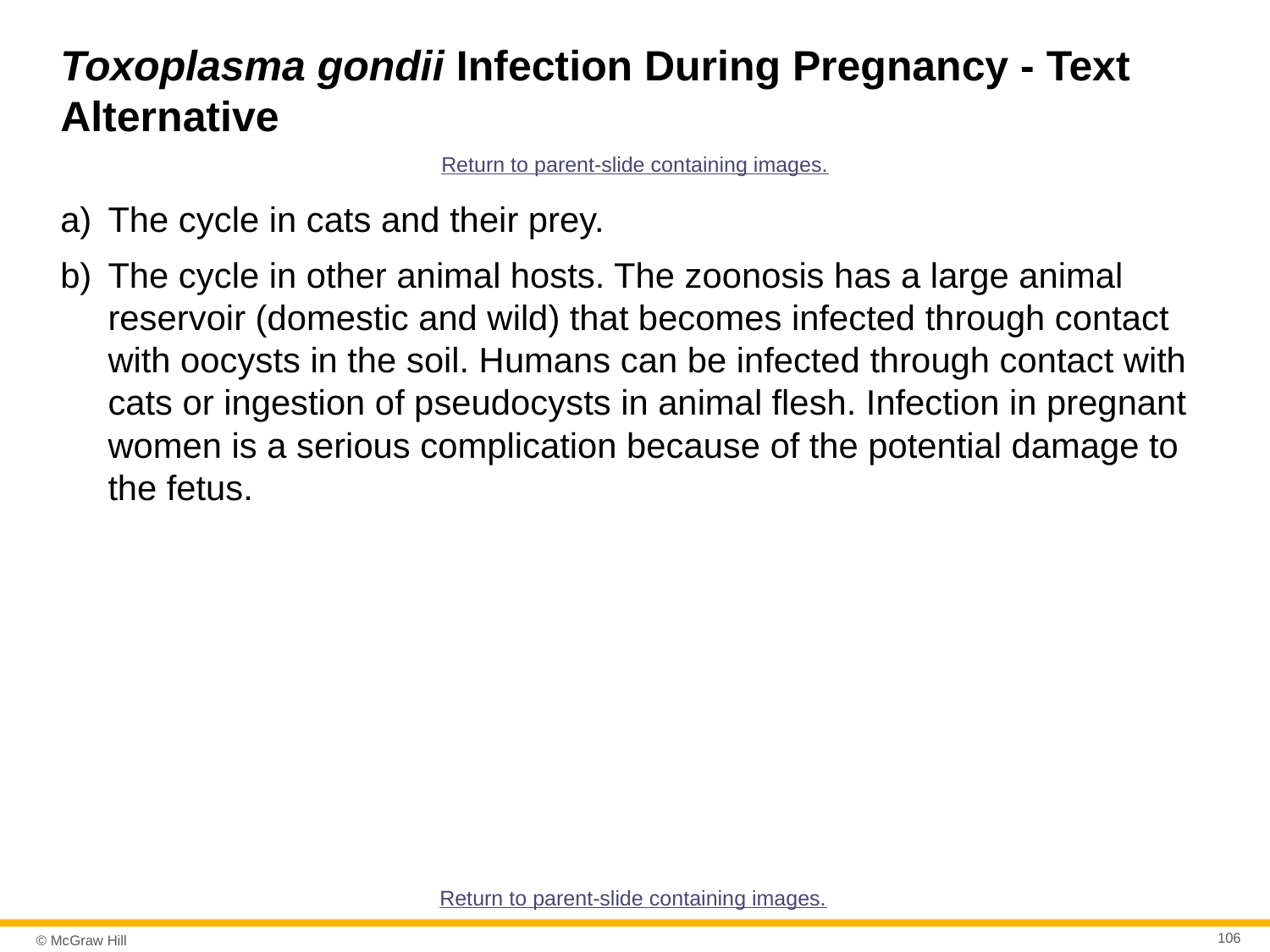

# Toxoplasma gondii Infection During Pregnancy - Text Alternative
Return to parent-slide containing images.
The cycle in cats and their prey.
The cycle in other animal hosts. The zoonosis has a large animal reservoir (domestic and wild) that becomes infected through contact with oocysts in the soil. Humans can be infected through contact with cats or ingestion of pseudocysts in animal flesh. Infection in pregnant women is a serious complication because of the potential damage to the fetus.
Return to parent-slide containing images.